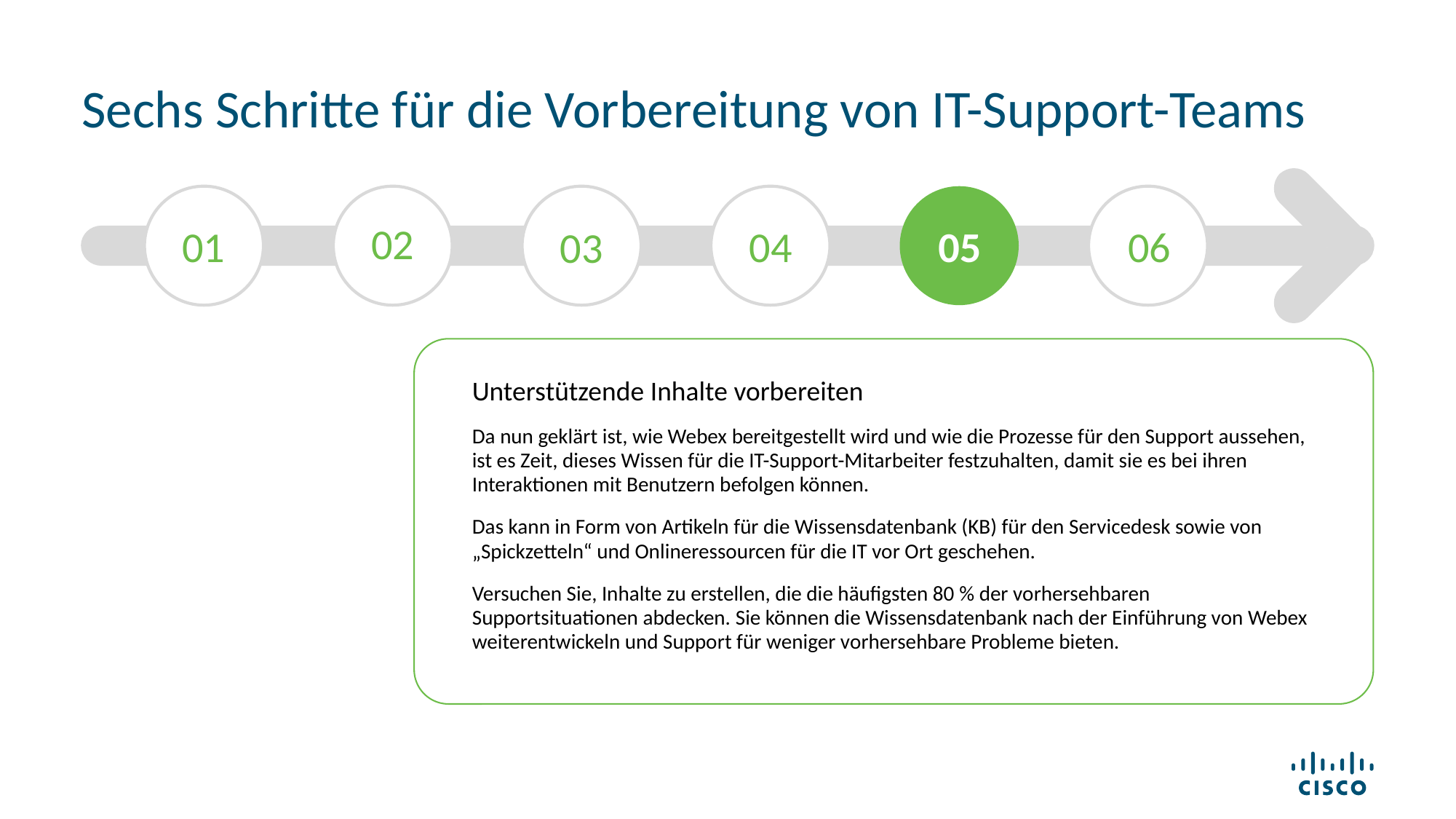

# Sechs Schritte für die Vorbereitung von IT-Support-Teams

02
01
04
05
06
03

Unterstützende Inhalte vorbereiten
Da nun geklärt ist, wie Webex bereitgestellt wird und wie die Prozesse für den Support aussehen,
ist es Zeit, dieses Wissen für die IT-Support-Mitarbeiter festzuhalten, damit sie es bei ihren Interaktionen mit Benutzern befolgen können.
Das kann in Form von Artikeln für die Wissensdatenbank (KB) für den Servicedesk sowie von „Spickzetteln“ und Onlineressourcen für die IT vor Ort geschehen.
Versuchen Sie, Inhalte zu erstellen, die die häufigsten 80 % der vorhersehbaren Supportsituationen abdecken. Sie können die Wissensdatenbank nach der Einführung von Webex weiterentwickeln und Support für weniger vorhersehbare Probleme bieten.